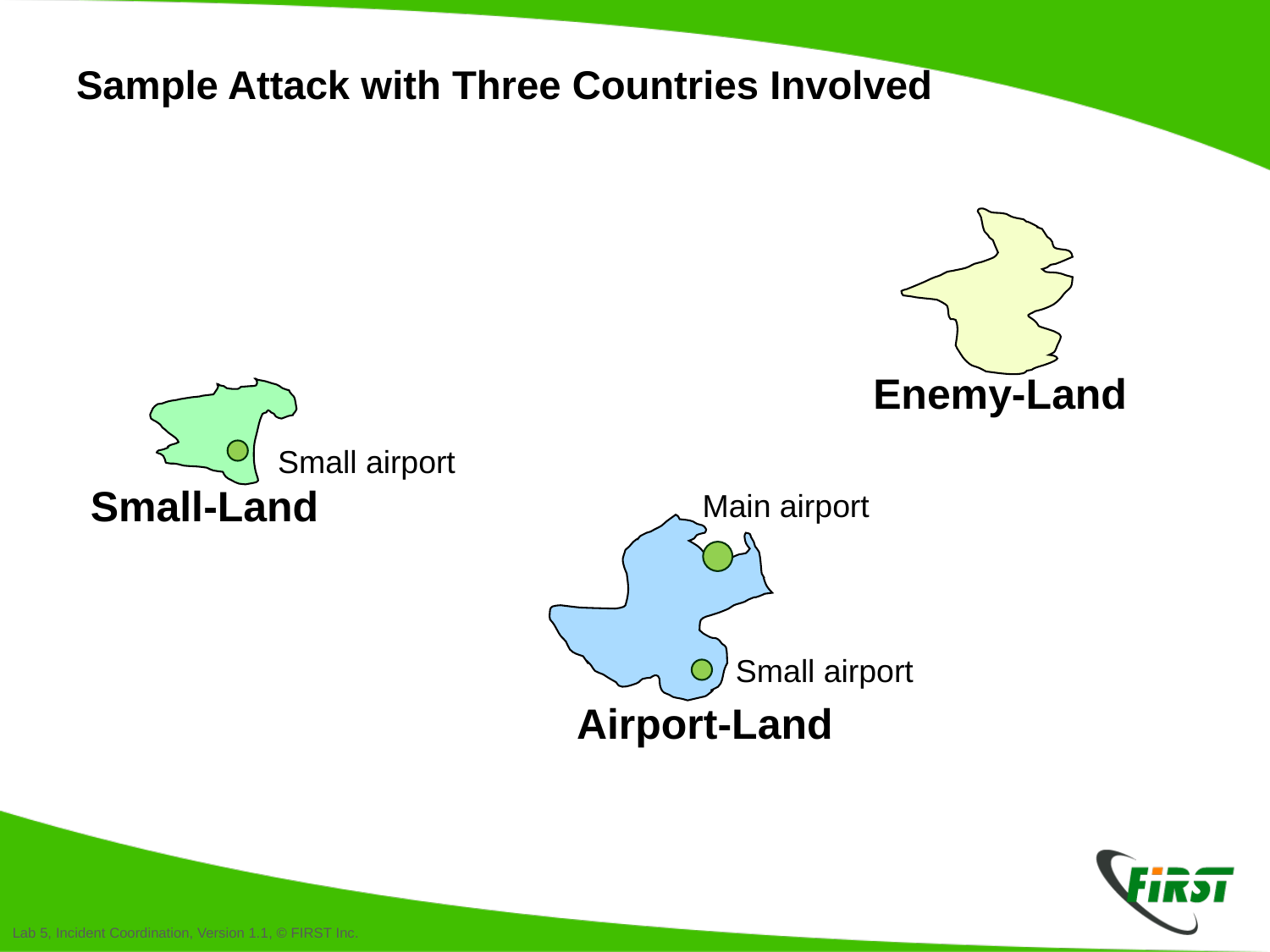

# Sample Attack with Three Countries Involved

Enemy-Land

Small airport

Small-Land
Main airport

Small airport

Airport-Land